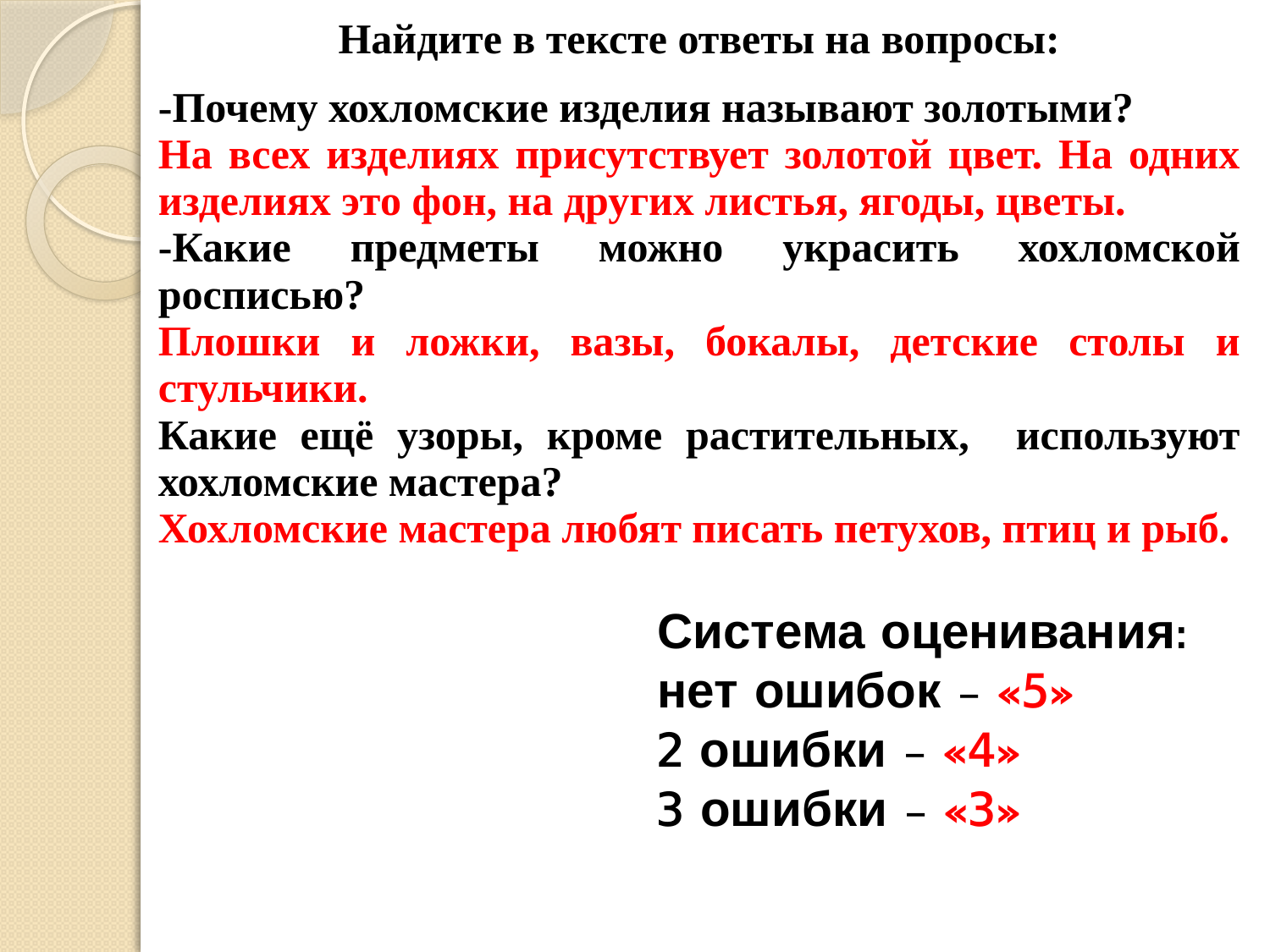

| Найдите в тексте ответы на вопросы: |
| --- |
| -Почему хохломские изделия называют золотыми? На всех изделиях присутствует золотой цвет. На одних изделиях это фон, на других листья, ягоды, цветы. -Какие предметы можно украсить хохломской росписью? Плошки и ложки, вазы, бокалы, детские столы и стульчики. Какие ещё узоры, кроме растительных, используют хохломские мастера? Хохломские мастера любят писать петухов, птиц и рыб. |
Система оценивания:
нет ошибок – «5»
2 ошибки – «4»
3 ошибки – «3»